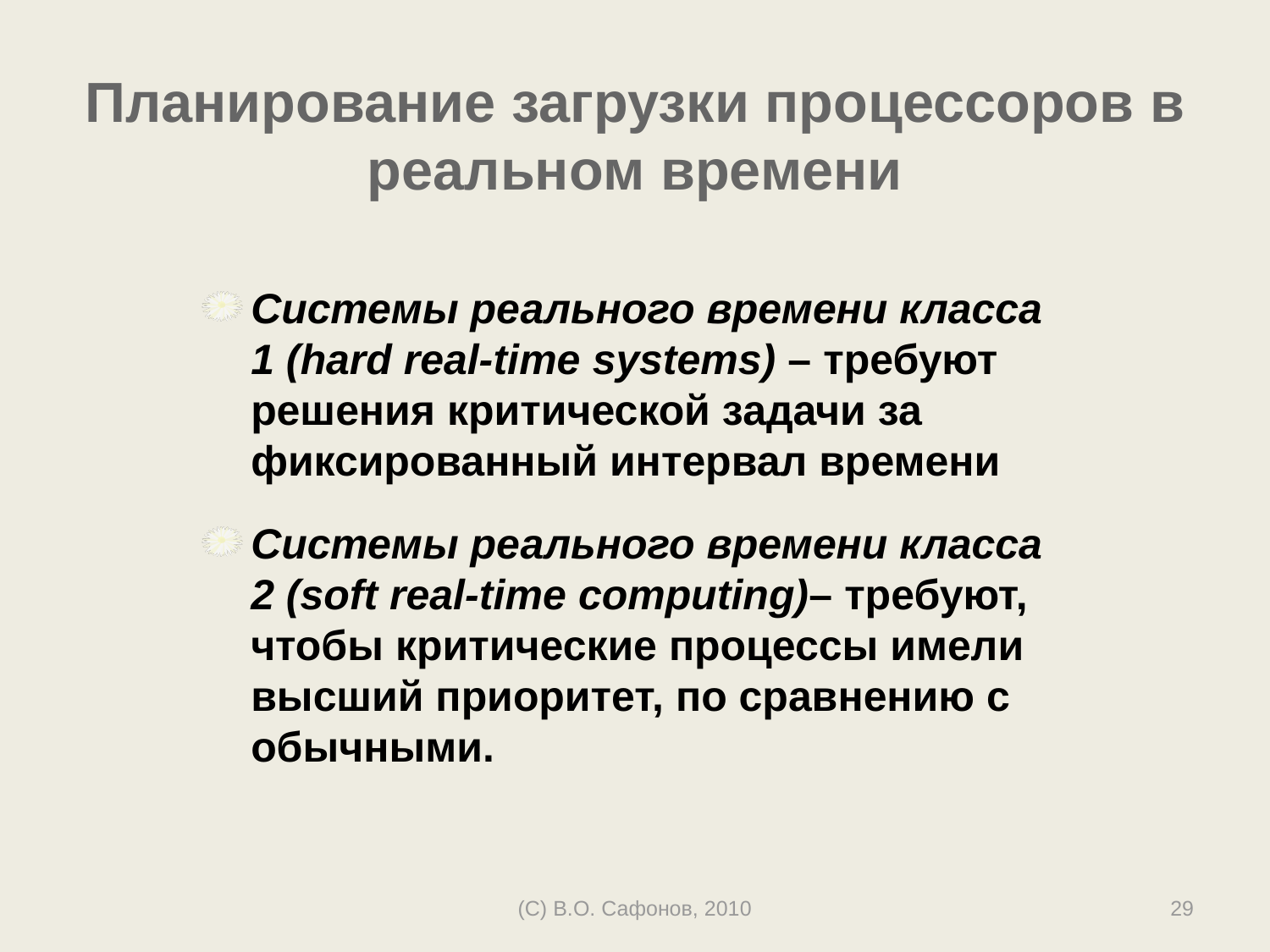

Планирование загрузки процессоров в реальном времени
Системы реального времени класса 1 (hard real-time systems) – требуют решения критической задачи за фиксированный интервал времени
Системы реального времени класса 2 (soft real-time computing)– требуют, чтобы критические процессы имели высший приоритет, по сравнению с обычными.

(C) В.О. Сафонов, 2010
29